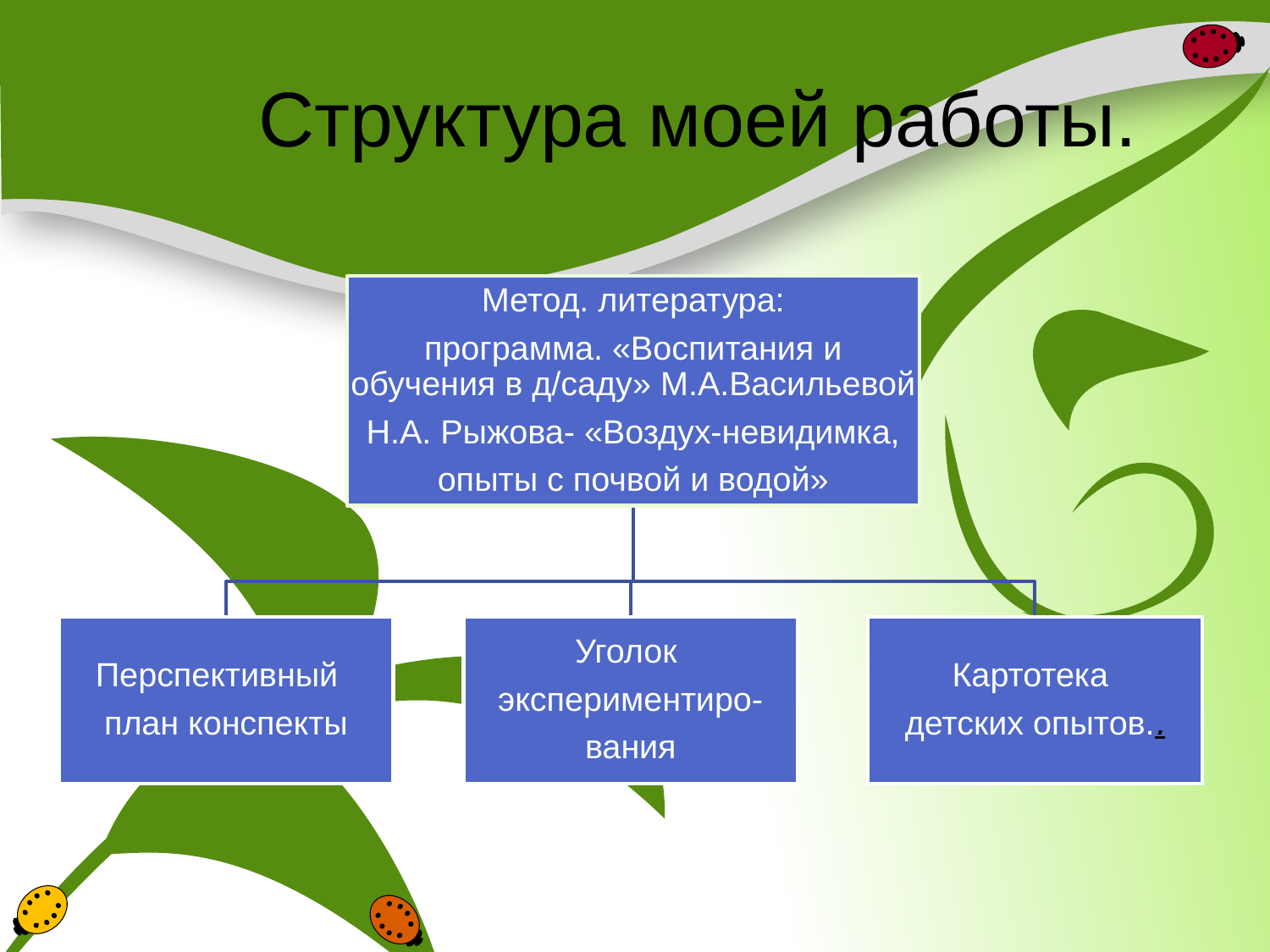

Структура моей работы.
Метод. литература:
программа. «Воспитания и обучения в д/саду» М.А.Васильевой
Н.А. Рыжова- «Воздух-невидимка,
опыты с почвой и водой»
Перспективный
план конспекты
Уголок
экспериментиро-
вания
Картотека
детских опытов..